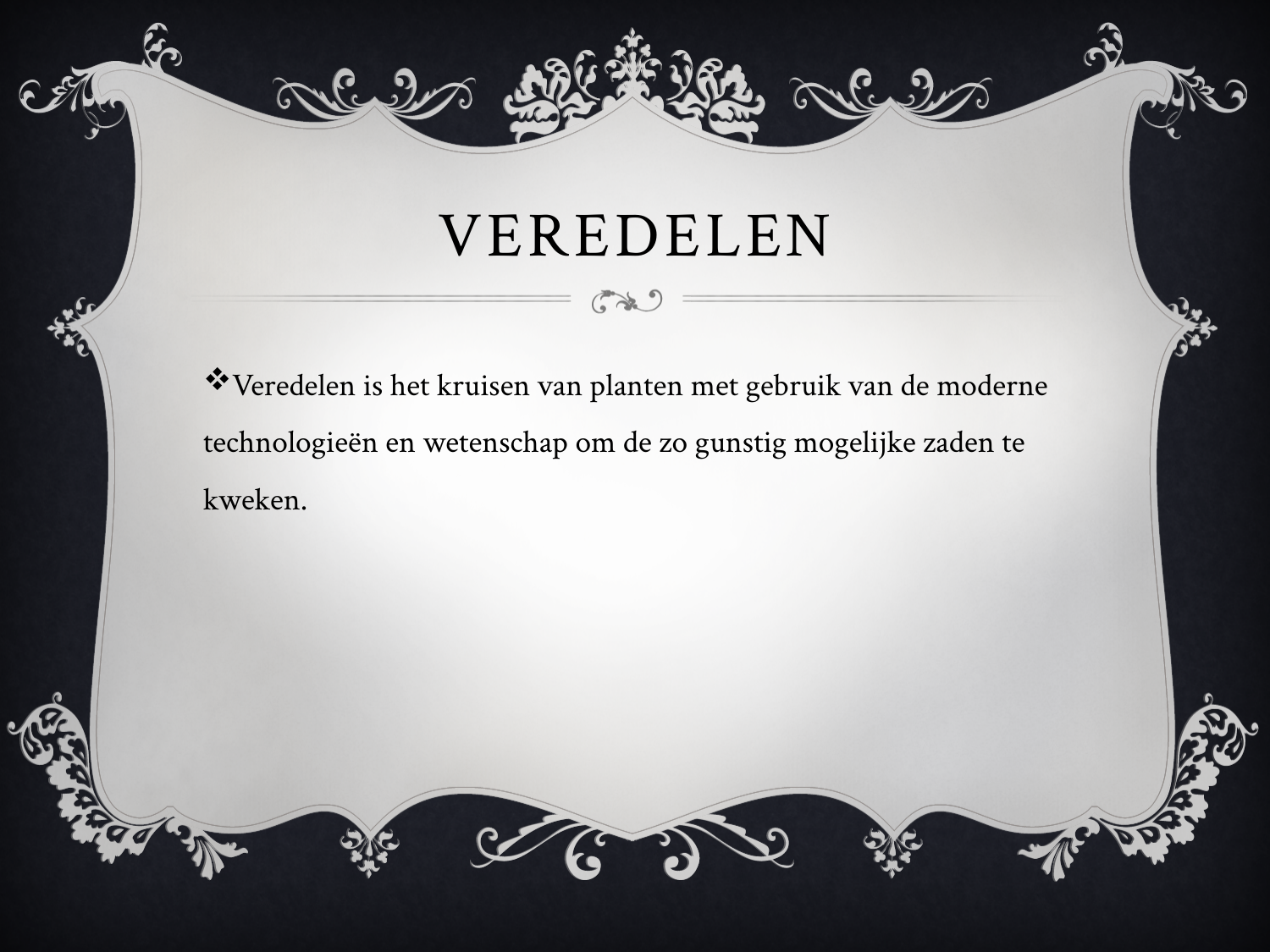

# veredelen
Veredelen is het kruisen van planten met gebruik van de moderne technologieën en wetenschap om de zo gunstig mogelijke zaden te kweken.